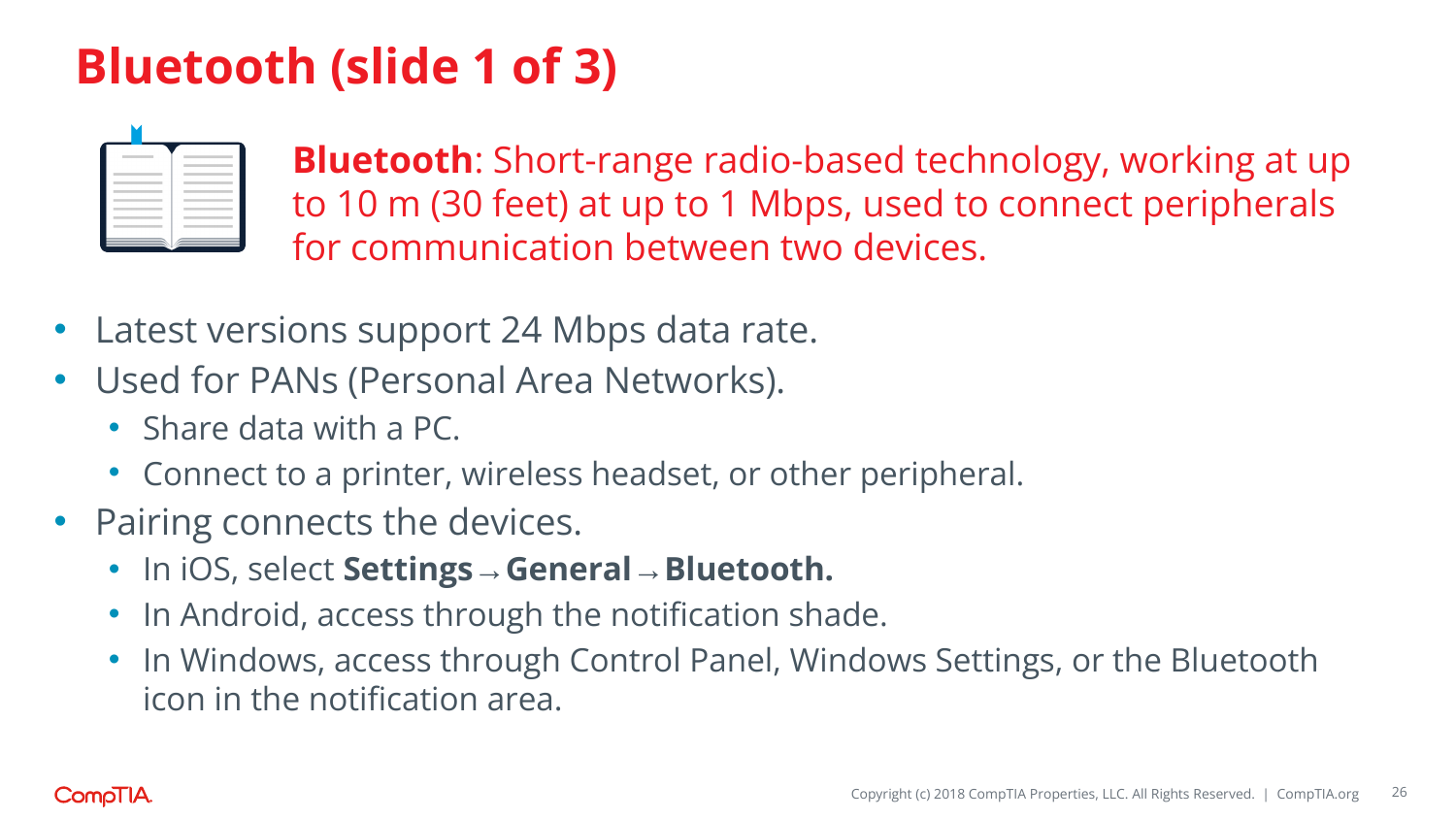

# Bluetooth (slide 1 of 3)
Bluetooth: Short-range radio-based technology, working at up to 10 m (30 feet) at up to 1 Mbps, used to connect peripherals for communication between two devices.
Latest versions support 24 Mbps data rate.
Used for PANs (Personal Area Networks).
Share data with a PC.
Connect to a printer, wireless headset, or other peripheral.
Pairing connects the devices.
In iOS, select Settings→General→Bluetooth.
In Android, access through the notification shade.
In Windows, access through Control Panel, Windows Settings, or the Bluetooth icon in the notification area.
26